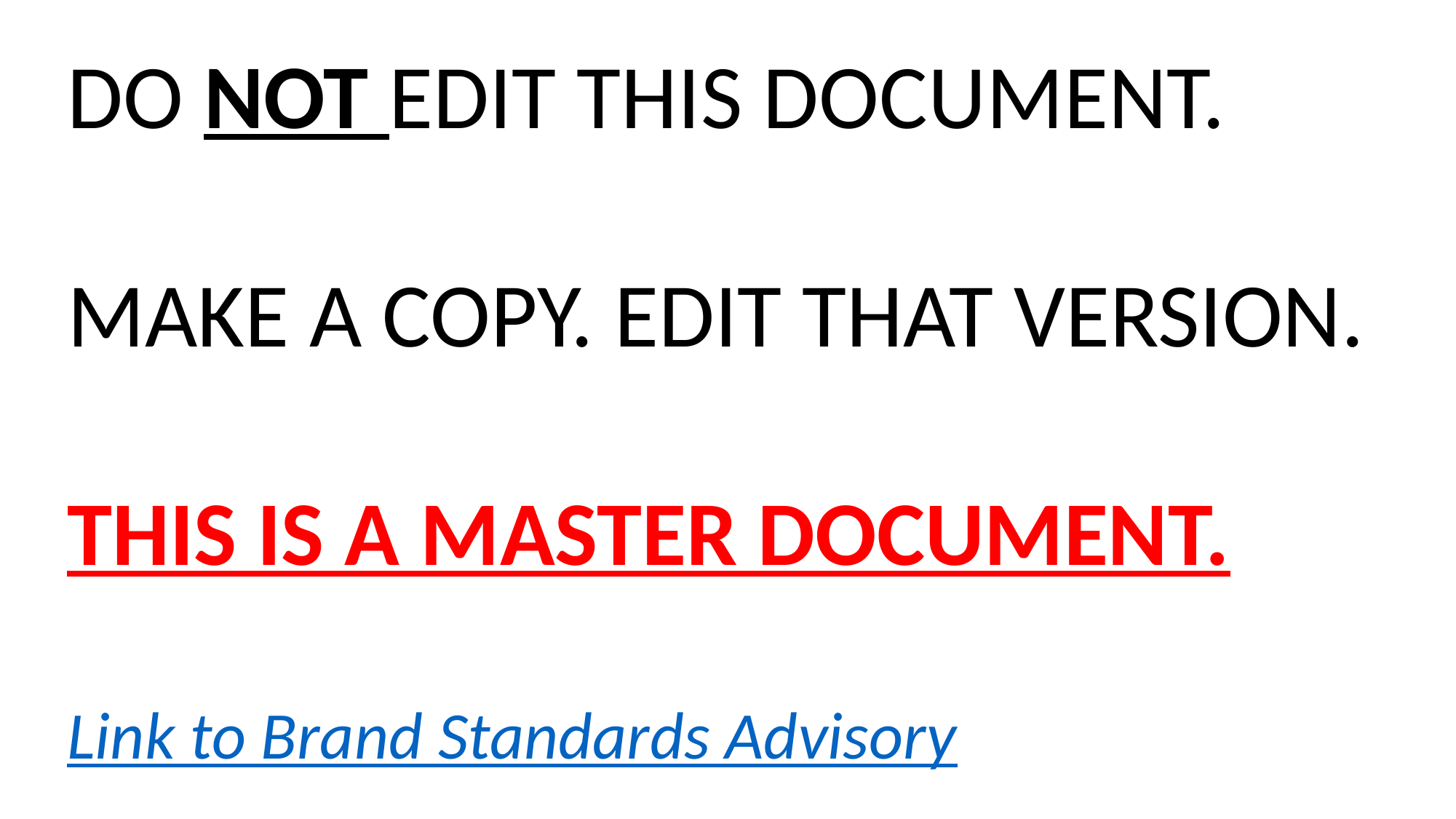

DO NOT EDIT THIS DOCUMENT.
MAKE A COPY. EDIT THAT VERSION.
THIS IS A MASTER DOCUMENT.

Link to Brand Standards Advisory